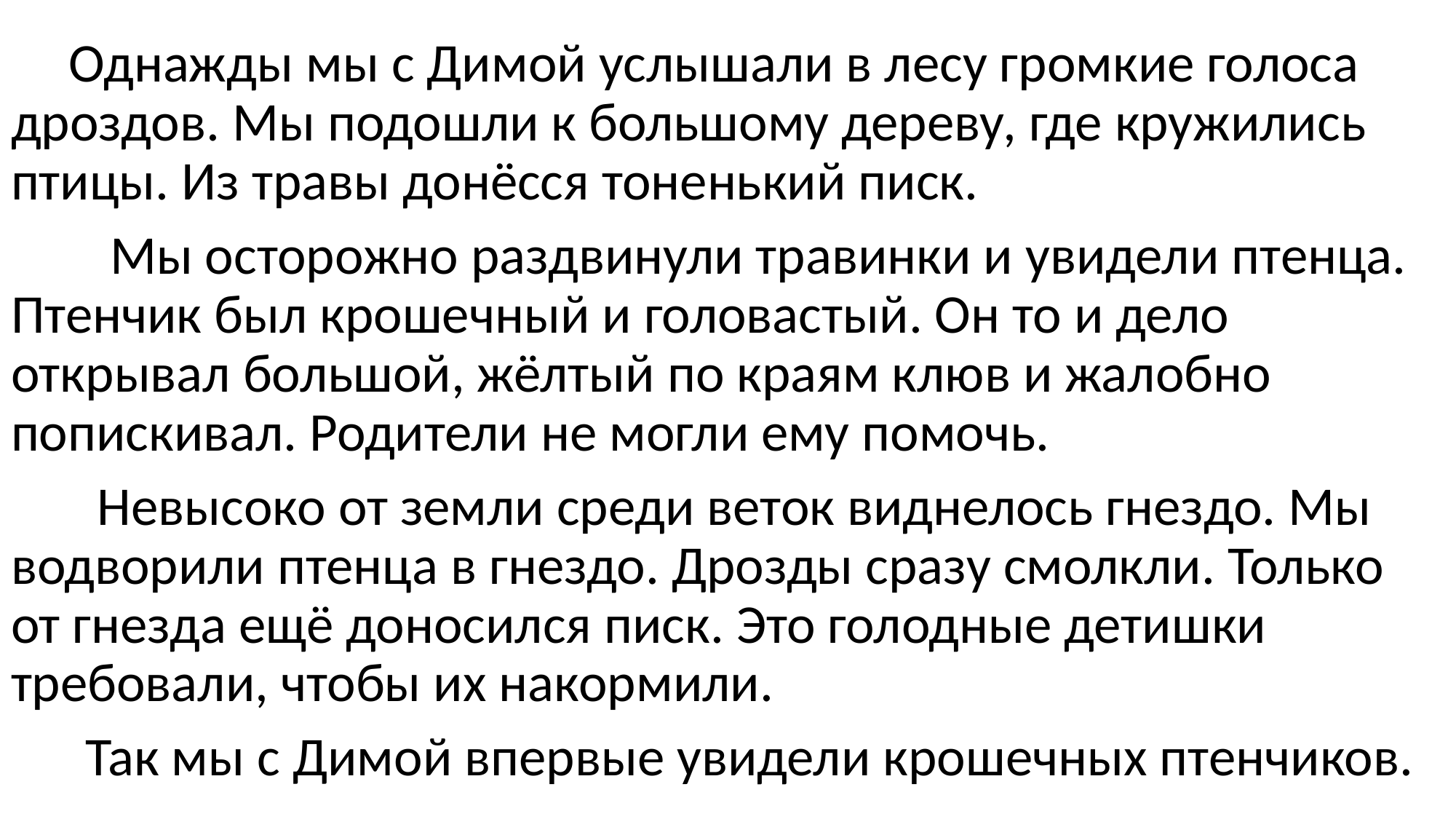

Однажды мы с Димой услышали в лесу громкие голоса дроздов. Мы подошли к большому дереву, где кружились птицы. Из травы донёсся тоненький писк.
        Мы осторожно раздвинули травинки и увидели птенца. Птенчик был крошечный и головастый. Он то и дело открывал большой, жёлтый по краям клюв и жалобно попискивал. Родители не могли ему помочь.
       Невысоко от земли среди веток виднелось гнездо. Мы водворили птенца в гнездо. Дрозды сразу смолкли. Только от гнезда ещё доносился писк. Это голодные детишки требовали, чтобы их накормили.
      Так мы с Димой впервые увидели крошечных птенчиков.
#